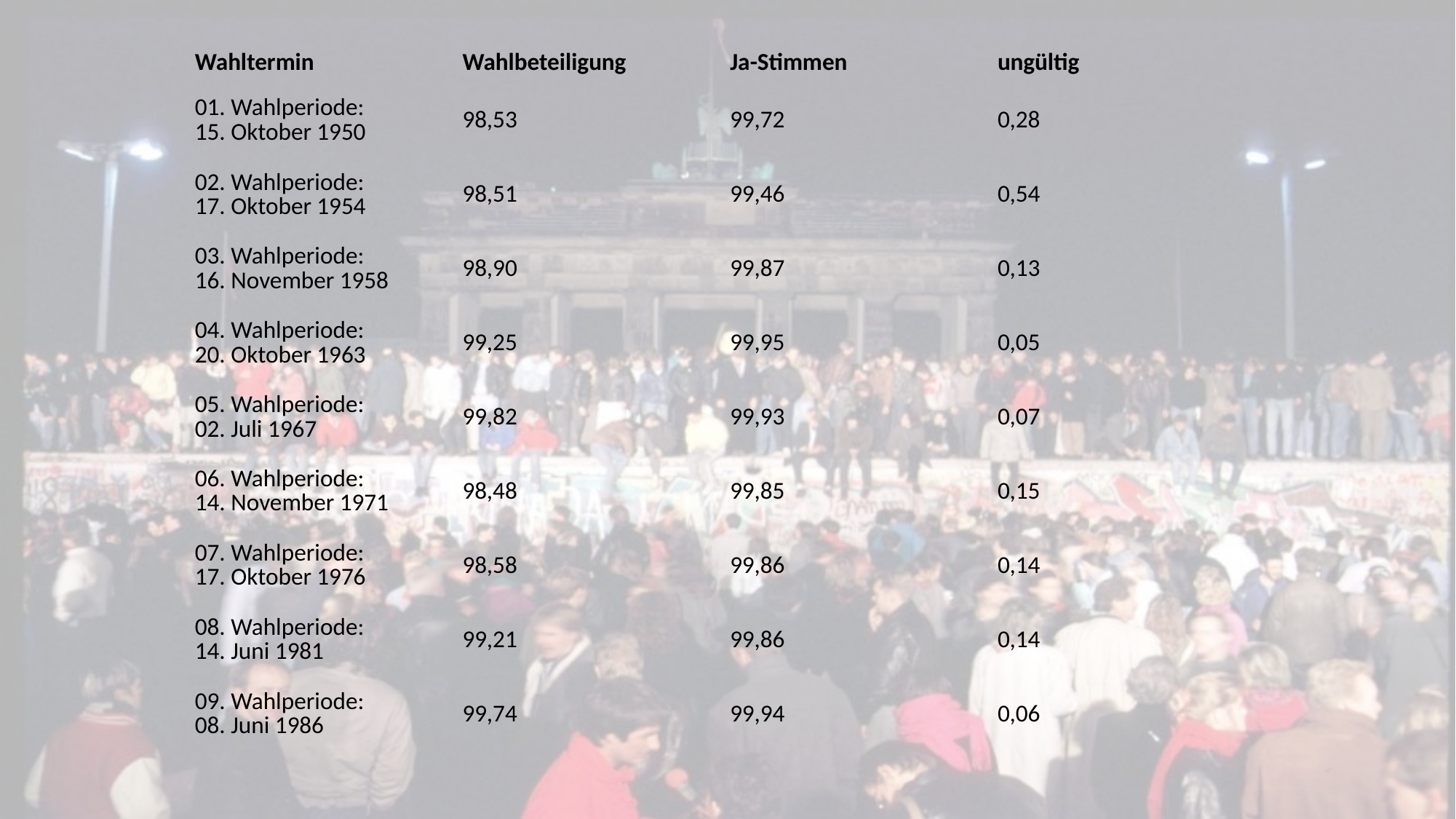

#
| Wahltermin | Wahlbeteiligung | Ja-Stimmen | ungültig |
| --- | --- | --- | --- |
| 01. Wahlperiode: 15. Oktober 1950 | 98,53 | 99,72 | 0,28 |
| 02. Wahlperiode: 17. Oktober 1954 | 98,51 | 99,46 | 0,54 |
| 03. Wahlperiode: 16. November 1958 | 98,90 | 99,87 | 0,13 |
| 04. Wahlperiode: 20. Oktober 1963 | 99,25 | 99,95 | 0,05 |
| 05. Wahlperiode: 02. Juli 1967 | 99,82 | 99,93 | 0,07 |
| 06. Wahlperiode: 14. November 1971 | 98,48 | 99,85 | 0,15 |
| 07. Wahlperiode: 17. Oktober 1976 | 98,58 | 99,86 | 0,14 |
| 08. Wahlperiode: 14. Juni 1981 | 99,21 | 99,86 | 0,14 |
| 09. Wahlperiode: 08. Juni 1986 | 99,74 | 99,94 | 0,06 |
|  |  |  |  |